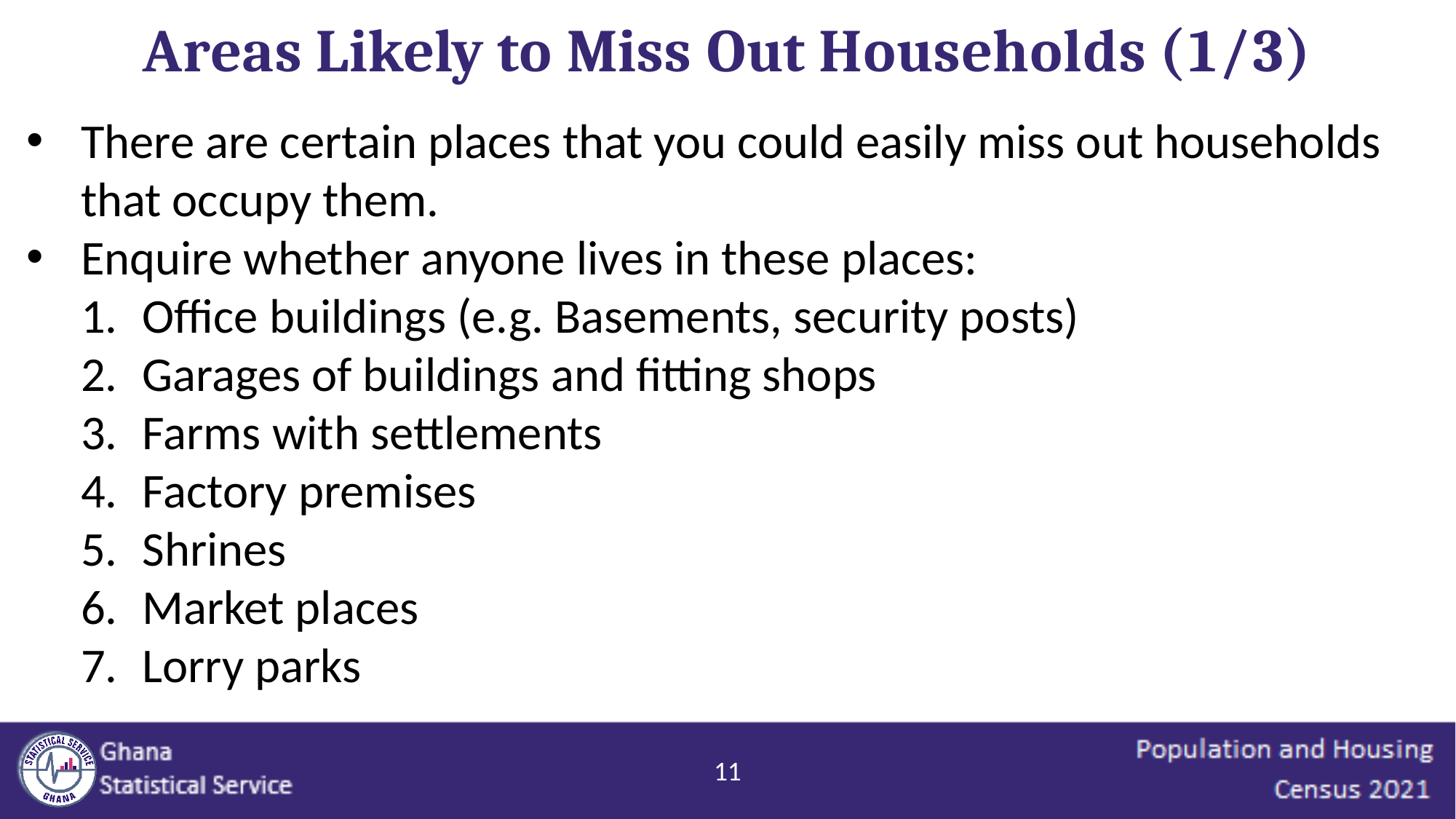

Areas Likely to Miss Out Households (1/3)
There are certain places that you could easily miss out households that occupy them.
Enquire whether anyone lives in these places:
Office buildings (e.g. Basements, security posts)
Garages of buildings and fitting shops
Farms with settlements
Factory premises
Shrines
Market places
Lorry parks
11